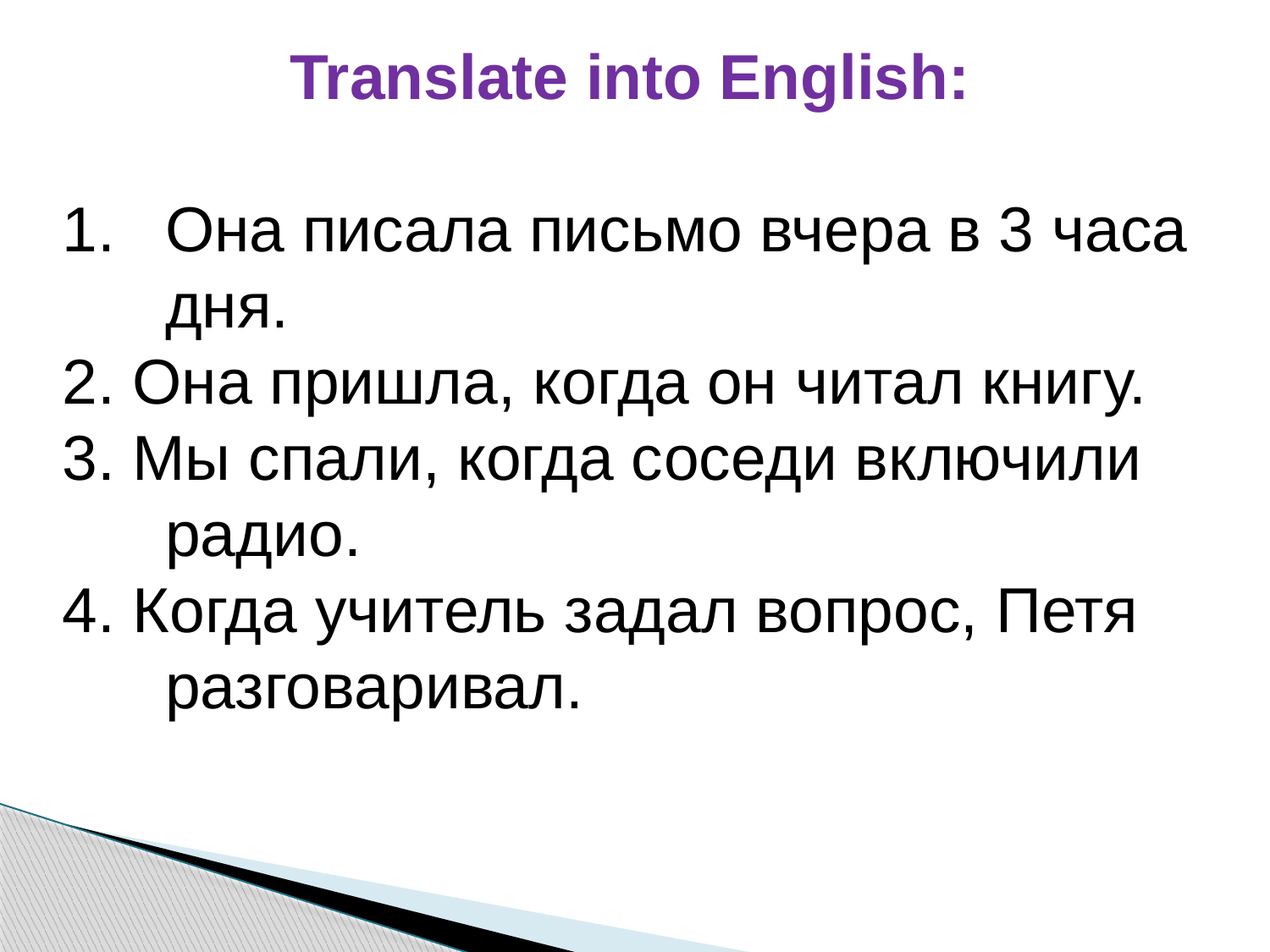

Translate into English:

Она писала письмо вчера в 3 часа дня.
2. Она пришла, когда он читал книгу.
3. Мы спали, когда соседи включили радио.
4. Когда учитель задал вопрос, Петя разговаривал.